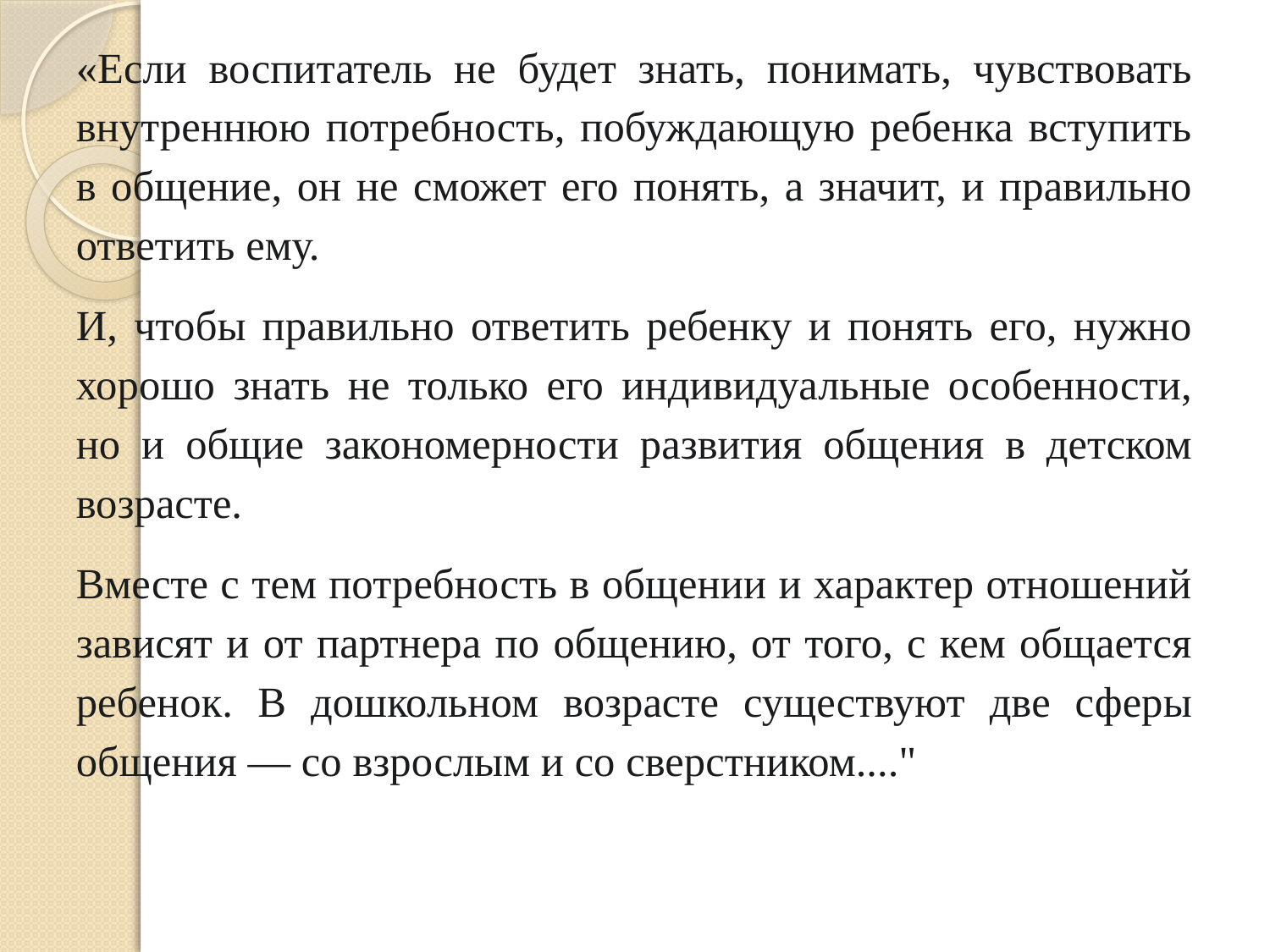

«Если воспитатель не будет знать, понимать, чувствовать внутреннюю потребность, побуждающую ребенка вступить в общение, он не сможет его понять, а значит, и правильно ответить ему.
И, чтобы правильно ответить ребенку и понять его, нужно хорошо знать не только его индивидуальные особенности, но и общие закономерности развития общения в детском возрасте.
Вместе с тем потребность в общении и характер отношений зависят и от партнера по общению, от того, с кем общается ребенок. В дошкольном возрасте существуют две сферы общения — со взрослым и со сверстником...."